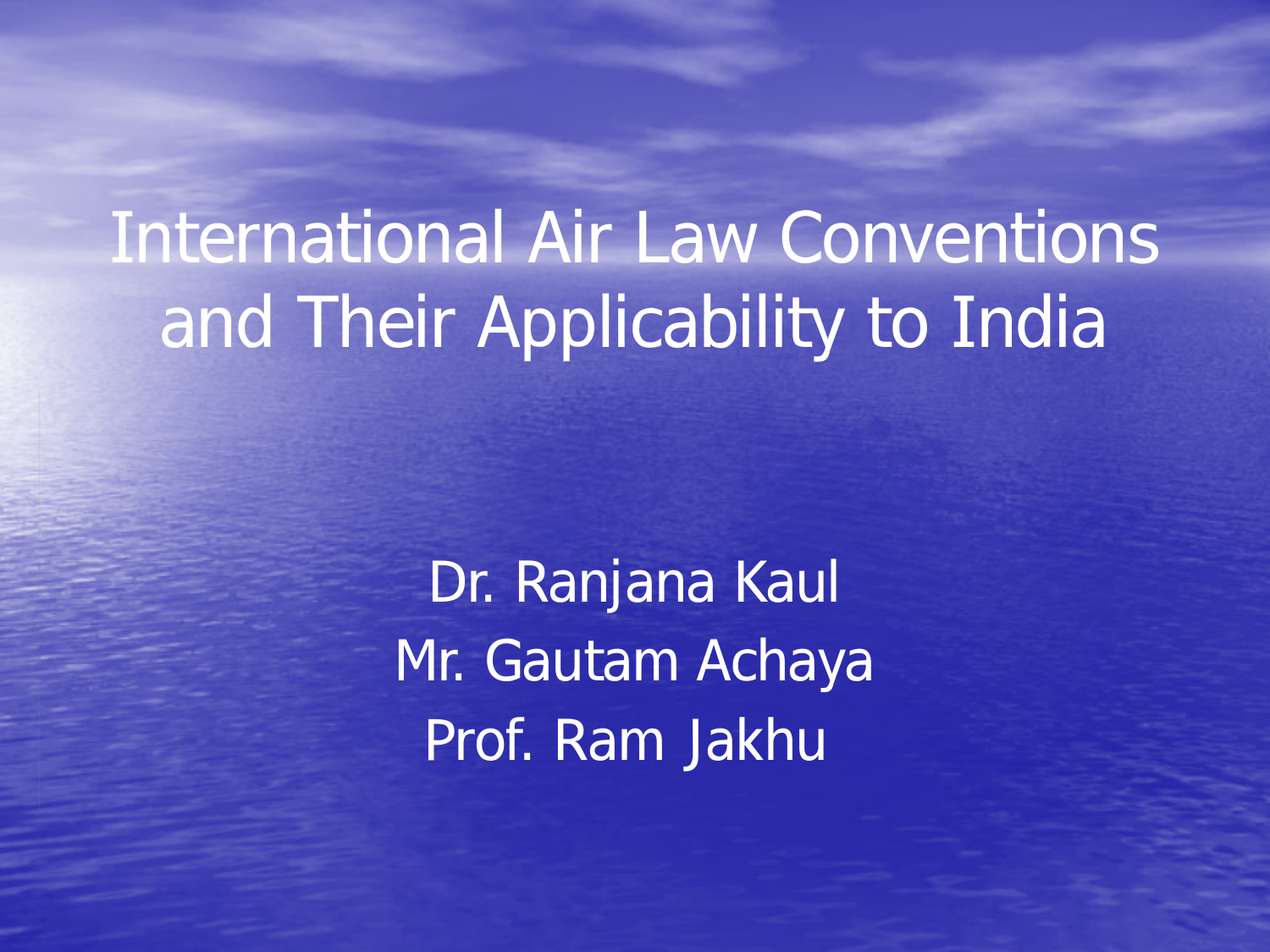

# International Air Law Conventions and Their Applicability to India
Dr. Ranjana Kaul
Mr. Gautam Achaya
Prof. Ram Jakhu